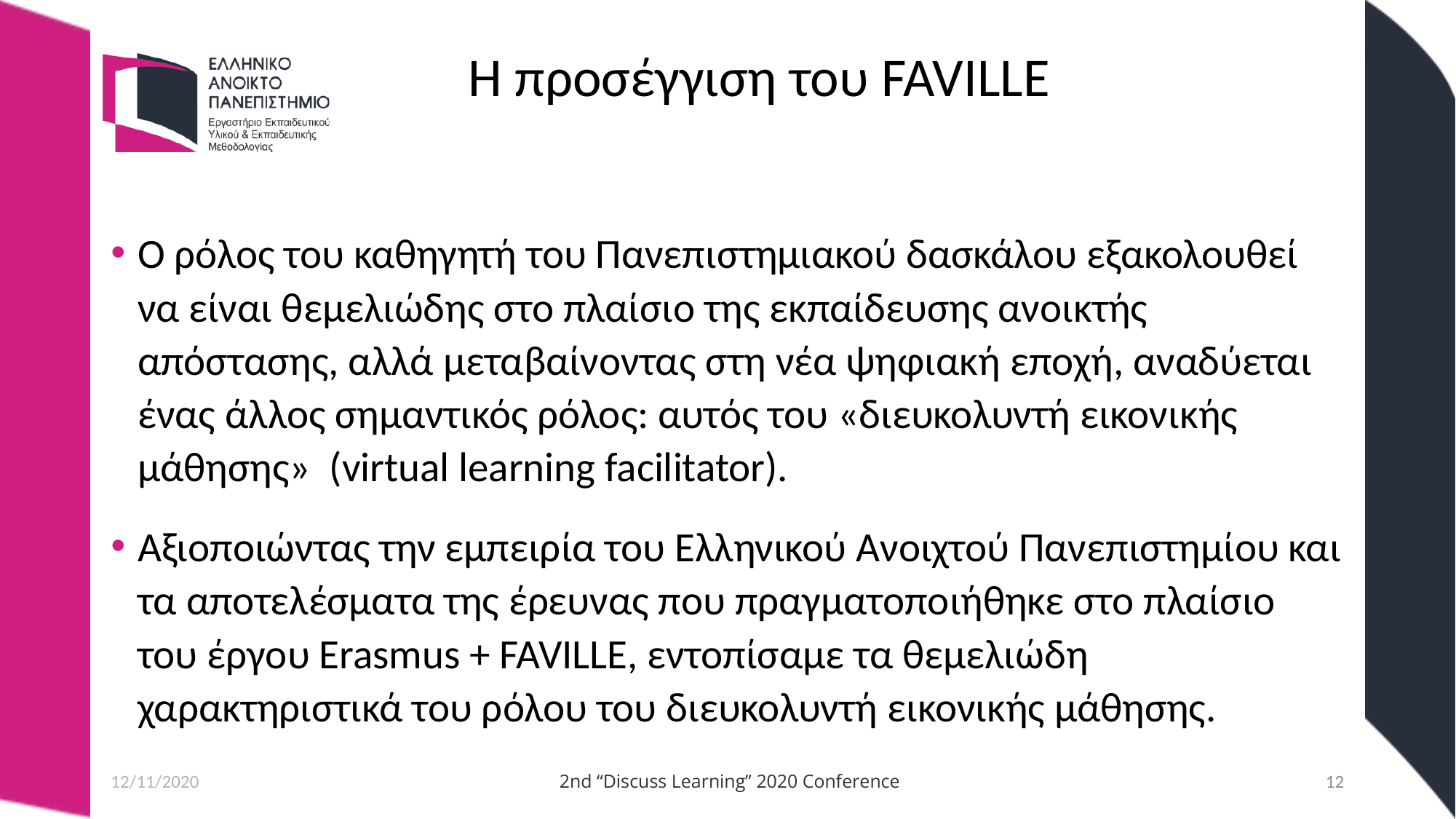

# Η προσέγγιση του FAVILLE
Ο ρόλος του καθηγητή του Πανεπιστημιακού δασκάλου εξακολουθεί να είναι θεμελιώδης στο πλαίσιο της εκπαίδευσης ανοικτής απόστασης, αλλά μεταβαίνοντας στη νέα ψηφιακή εποχή, αναδύεται ένας άλλος σημαντικός ρόλος: αυτός του «διευκολυντή εικονικής μάθησης»  (virtual learning facilitator).
Αξιοποιώντας την εμπειρία του Ελληνικού Ανοιχτού Πανεπιστημίου και τα αποτελέσματα της έρευνας που πραγματοποιήθηκε στο πλαίσιο του έργου Erasmus + FAVILLE, εντοπίσαμε τα θεμελιώδη χαρακτηριστικά του ρόλου του διευκολυντή εικονικής μάθησης.

12/11/2020
 2nd “Discuss Learning” 2020 Conference
12